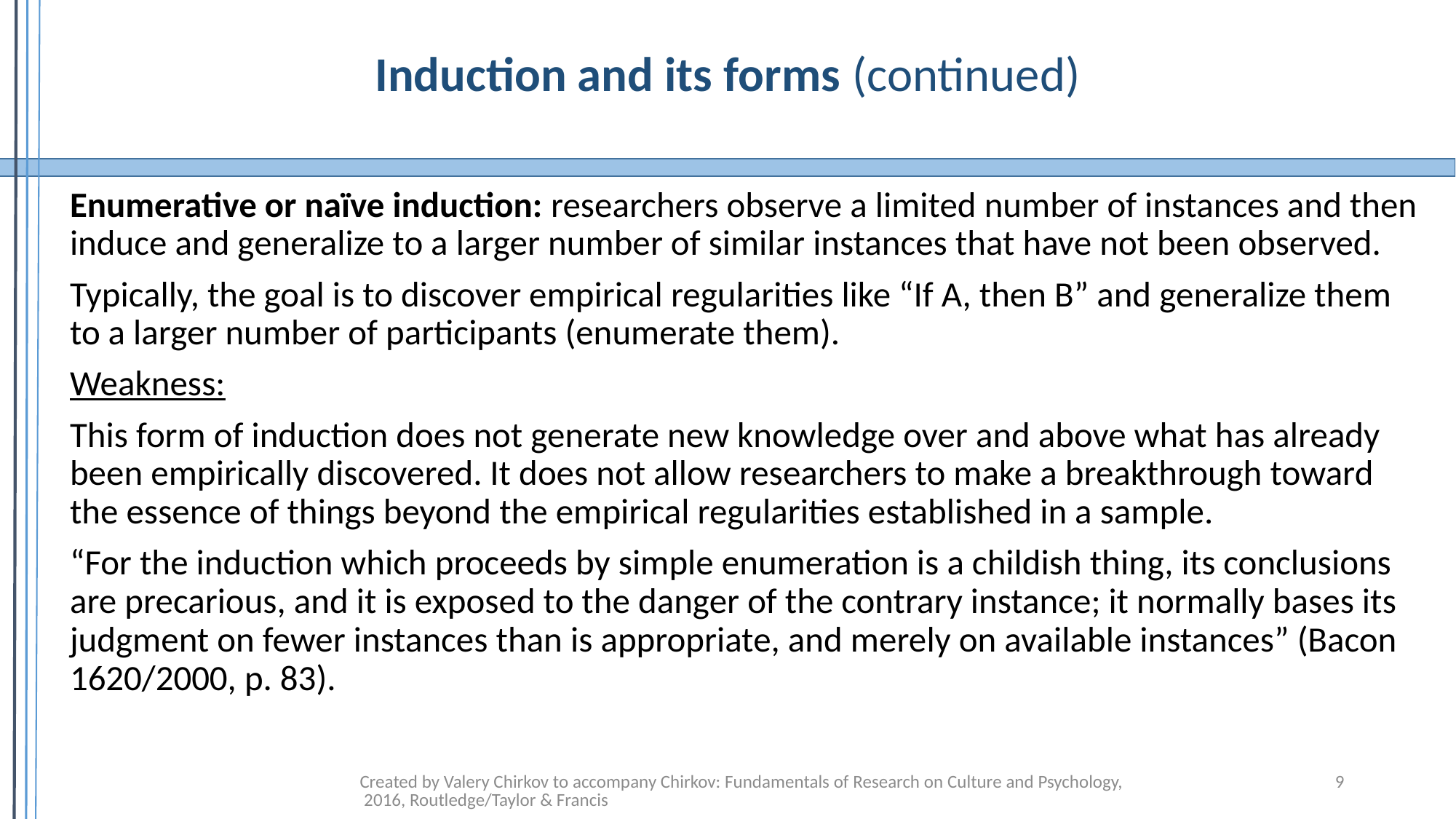

# Induction and its forms (continued)
Enumerative or naïve induction: researchers observe a limited number of instances and then induce and generalize to a larger number of similar instances that have not been observed.
Typically, the goal is to discover empirical regularities like “If A, then B” and generalize them to a larger number of participants (enumerate them).
Weakness:
This form of induction does not generate new knowledge over and above what has already been empirically discovered. It does not allow researchers to make a breakthrough toward the essence of things beyond the empirical regularities established in a sample.
“For the induction which proceeds by simple enumeration is a childish thing, its conclusions are precarious, and it is exposed to the danger of the contrary instance; it normally bases its judgment on fewer instances than is appropriate, and merely on available instances” (Bacon 1620/2000, p. 83).
Created by Valery Chirkov to accompany Chirkov: Fundamentals of Research on Culture and Psychology, 2016, Routledge/Taylor & Francis
9